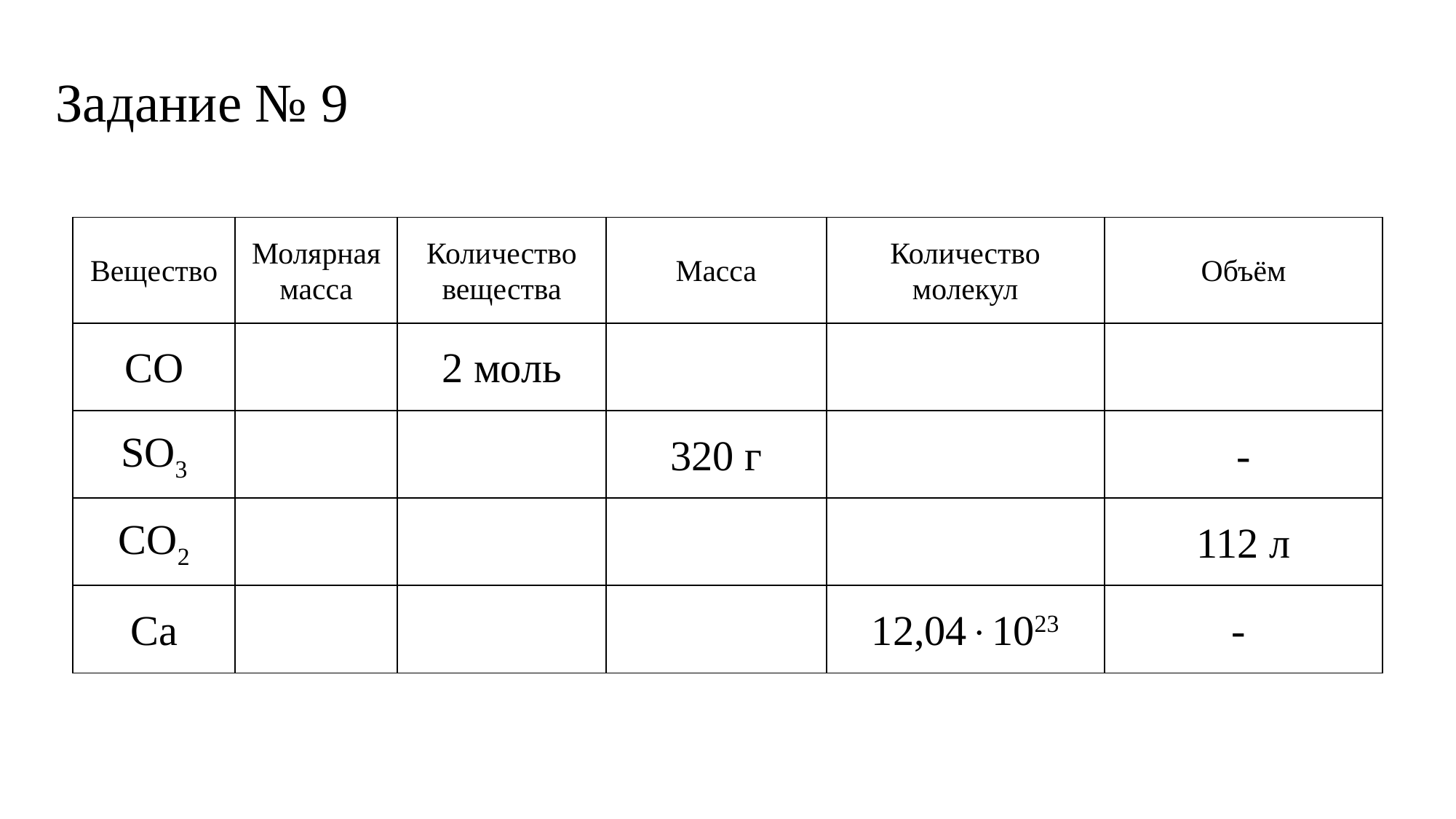

Задание № 9
| Вещество | Молярная масса | Количество вещества | Масса | Количество молекул | Объём |
| --- | --- | --- | --- | --- | --- |
| СO |  | 2 моль |  |  |  |
| SO3 |  |  | 320 г |  | - |
| CO2 |  |  |  |  | 112 л |
| Са |  |  |  | 12,04⋅1023 | - |